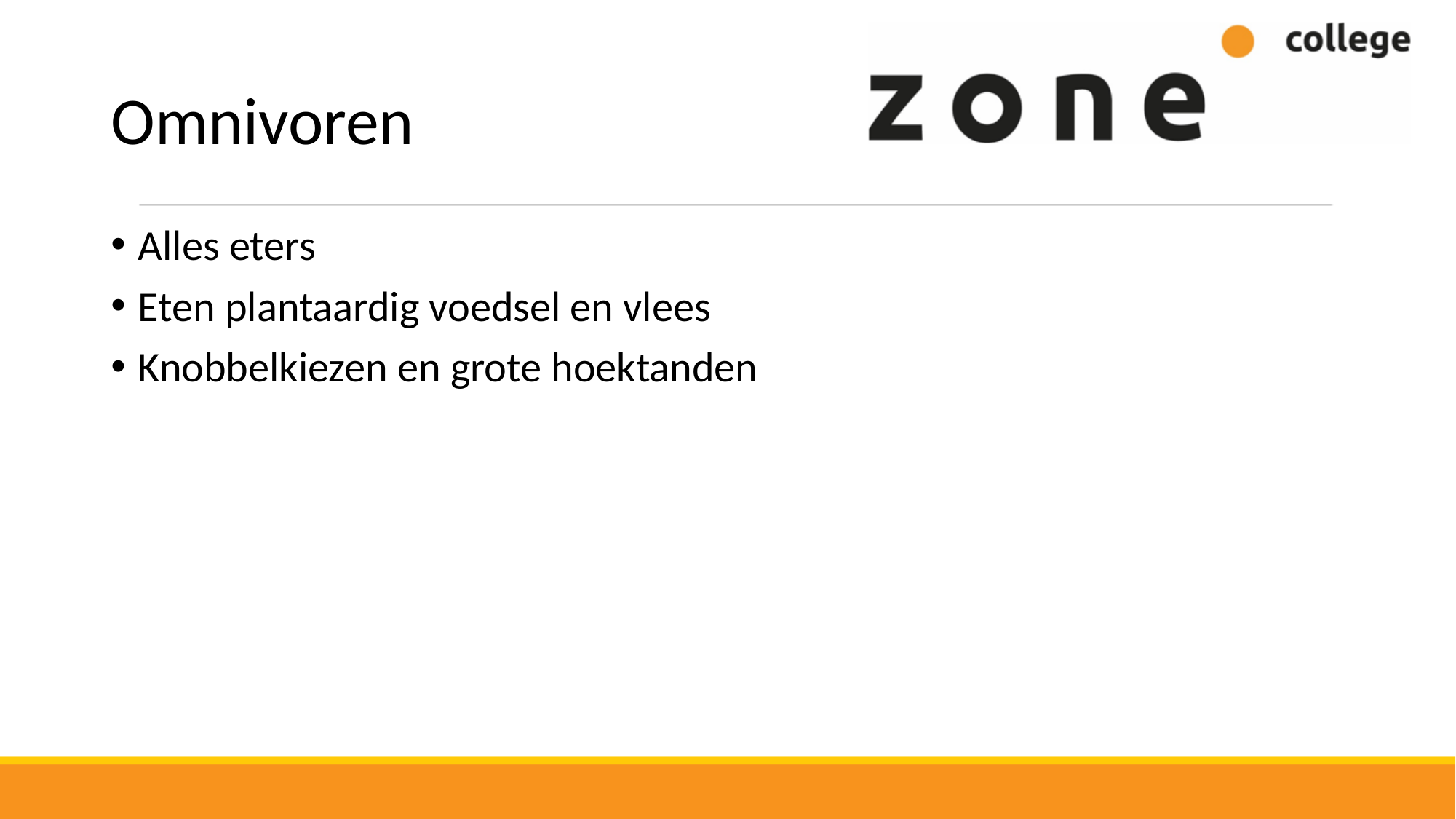

# Omnivoren
Alles eters
Eten plantaardig voedsel en vlees
Knobbelkiezen en grote hoektanden